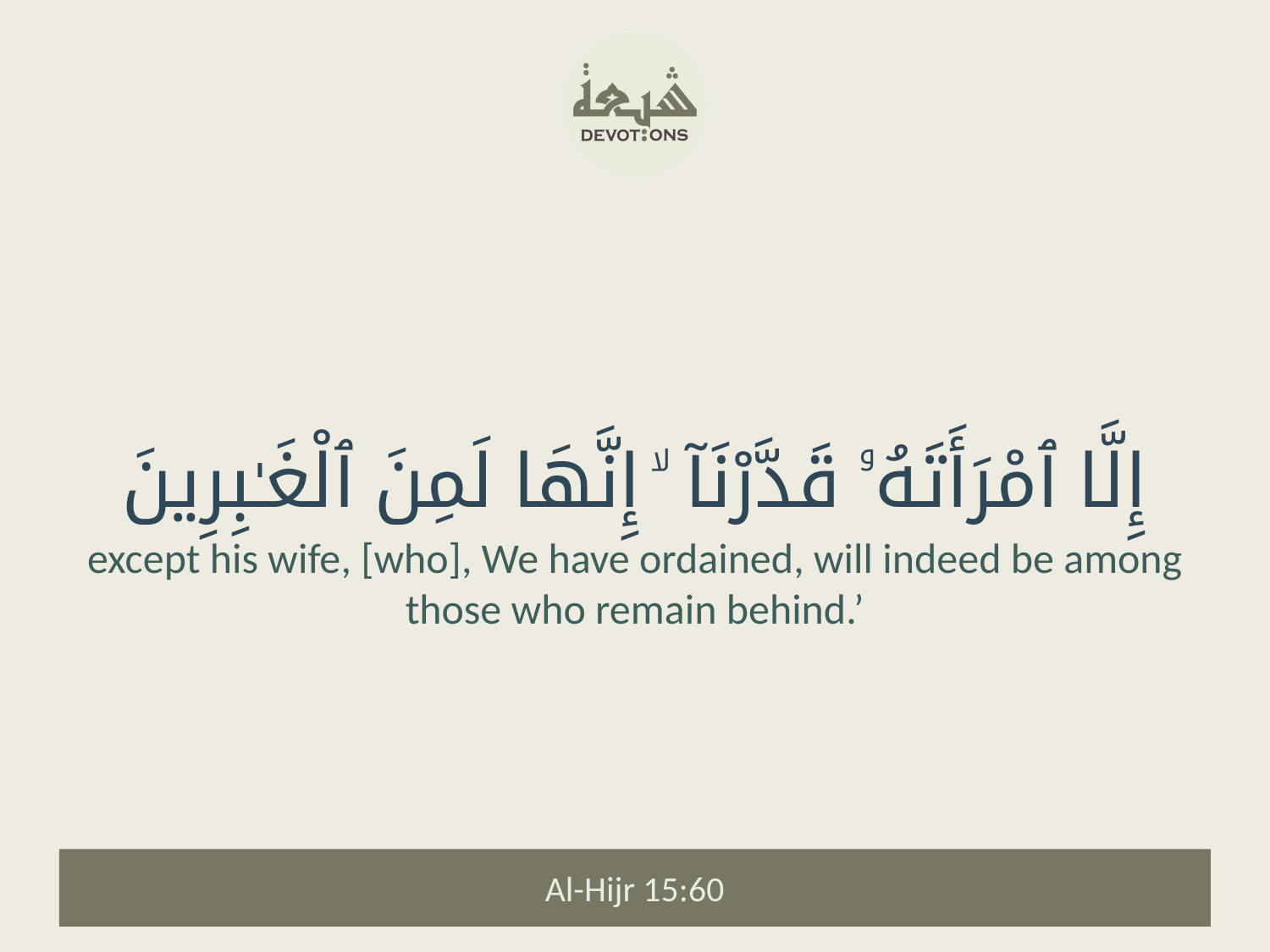

إِلَّا ٱمْرَأَتَهُۥ قَدَّرْنَآ ۙ إِنَّهَا لَمِنَ ٱلْغَـٰبِرِينَ
except his wife, [who], We have ordained, will indeed be among those who remain behind.’
Al-Hijr 15:60